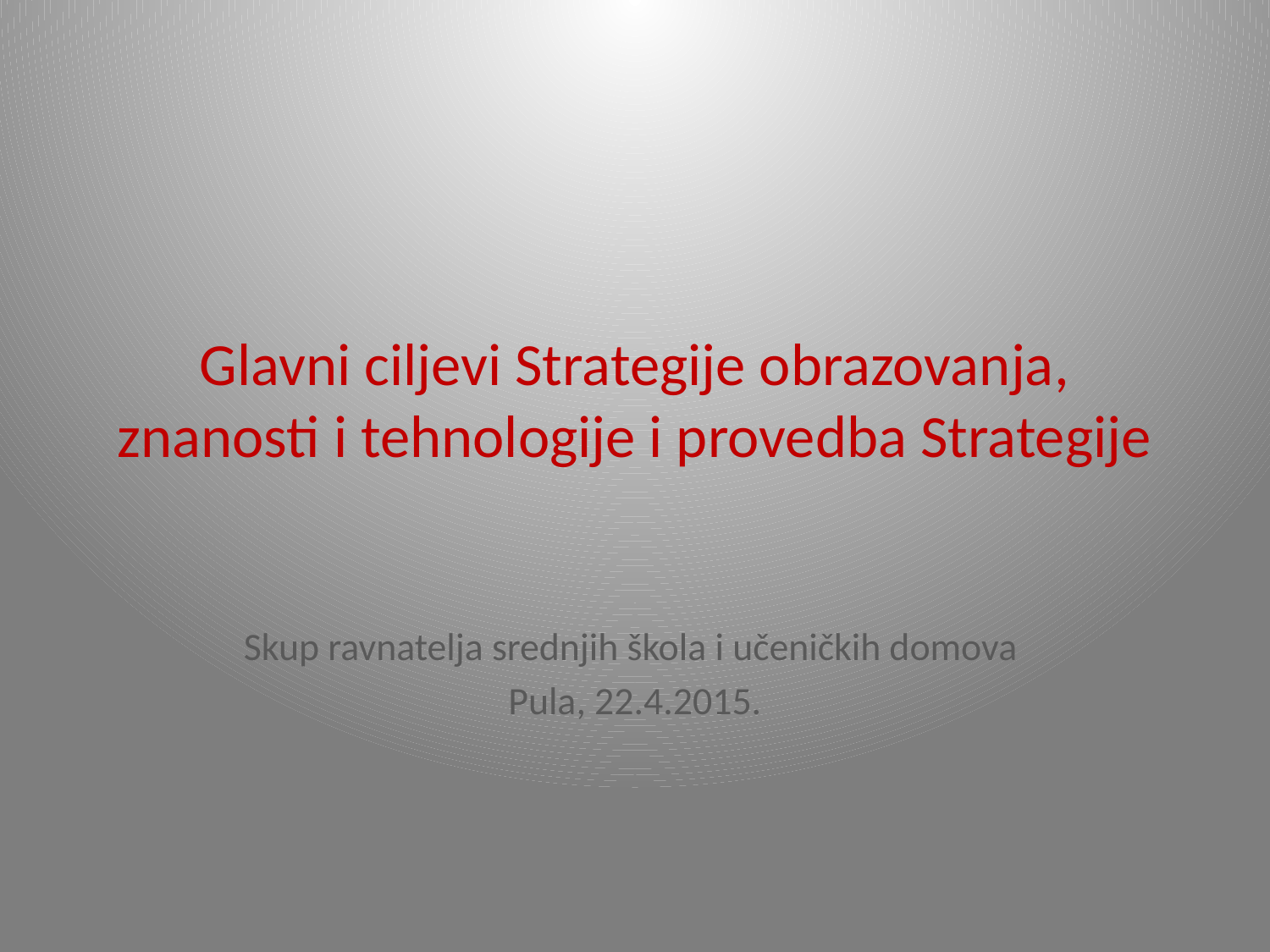

# Glavni ciljevi Strategije obrazovanja, znanosti i tehnologije i provedba Strategije

Skup ravnatelja srednjih škola i učeničkih domova
Pula, 22.4.2015.